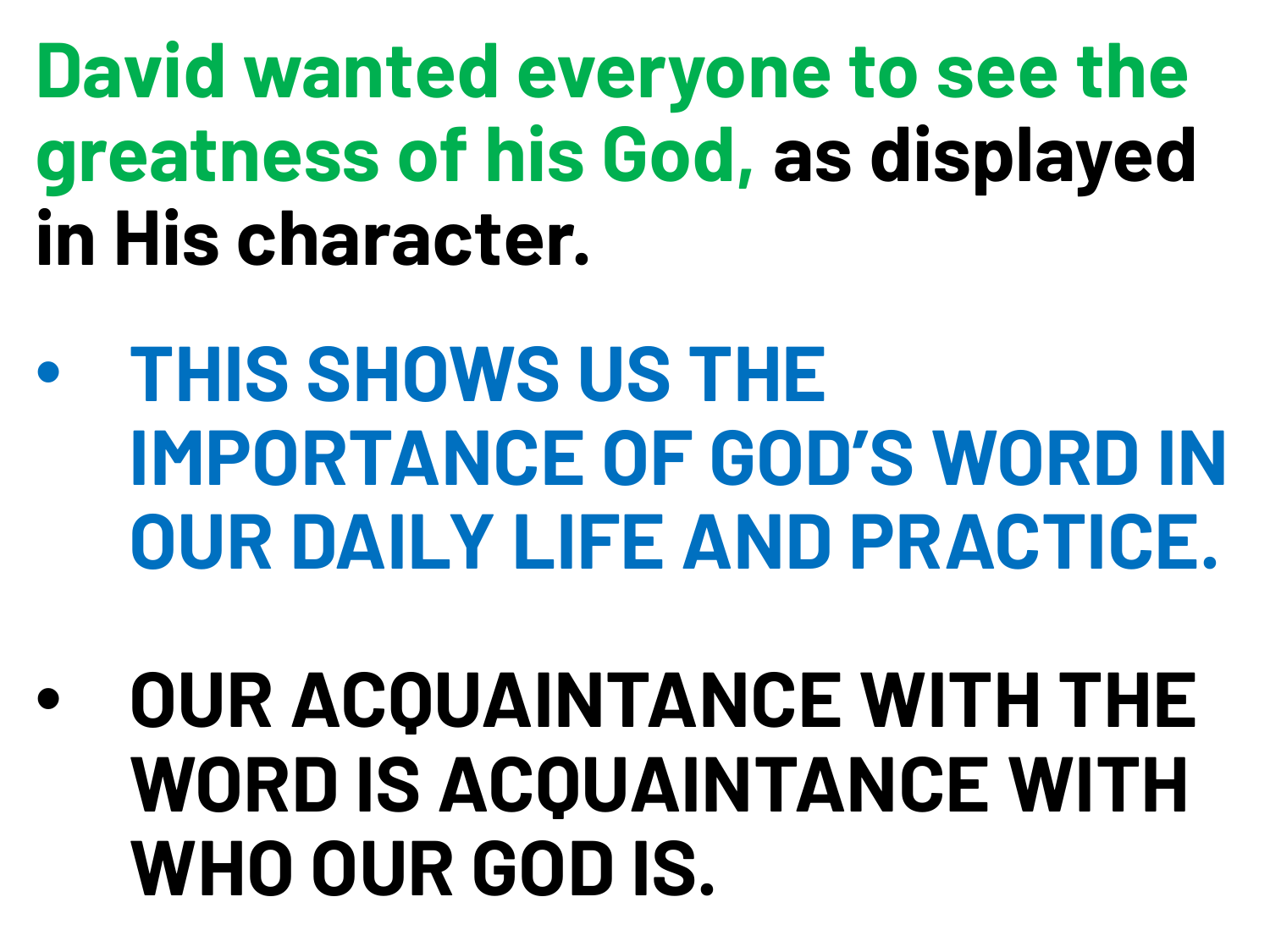

David wanted everyone to see the greatness of his God, as displayed in His character.

THIS SHOWS US THE IMPORTANCE OF GOD’S WORD IN OUR DAILY LIFE AND PRACTICE.

OUR ACQUAINTANCE WITH THE WORD IS ACQUAINTANCE WITH WHO OUR GOD IS.